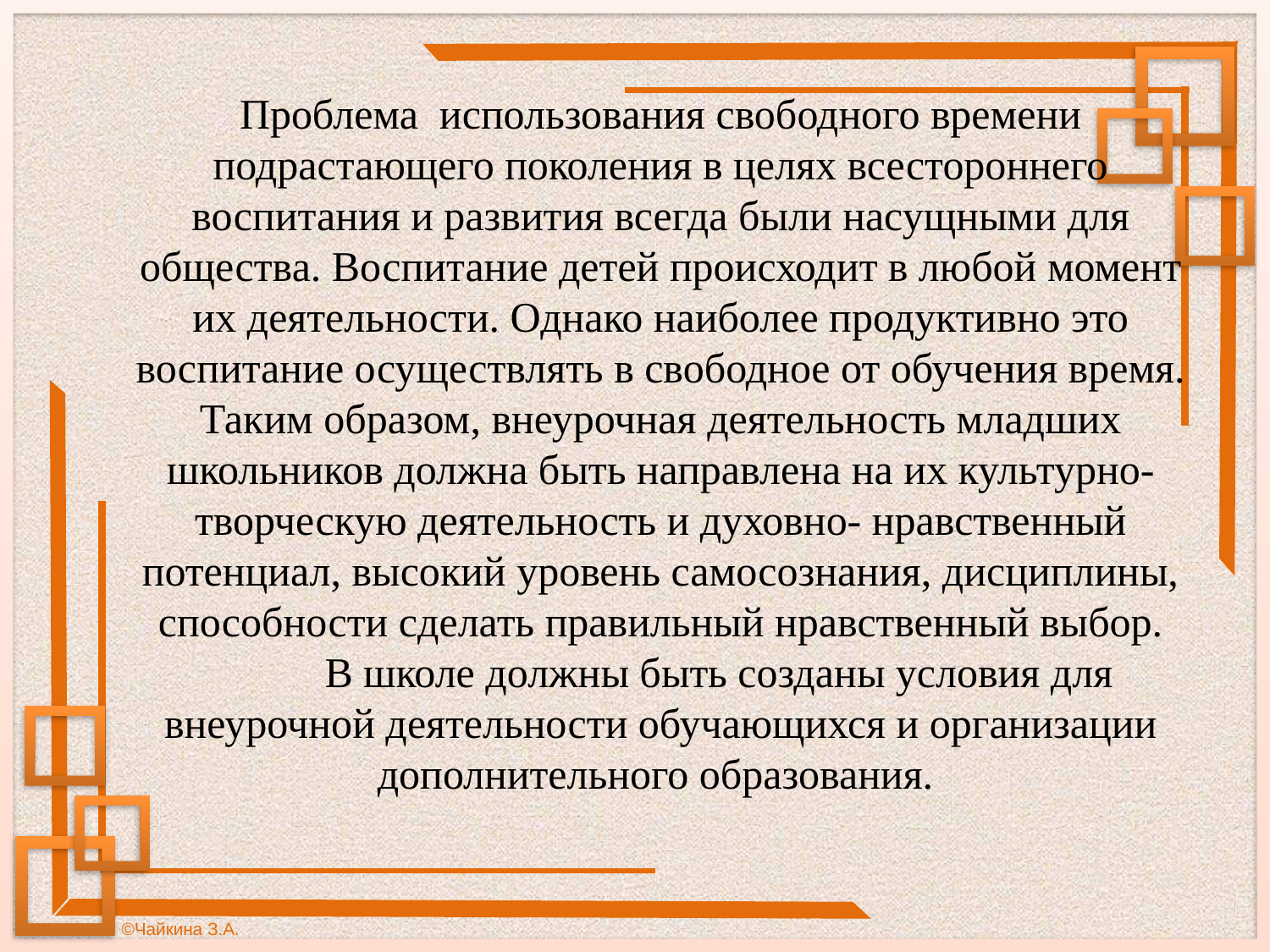

# Проблема  использования свободного времени подрастающего поколения в целях всестороннего воспитания и развития всегда были насущными для общества. Воспитание детей происходит в любой момент их деятельности. Однако наиболее продуктивно это воспитание осуществлять в свободное от обучения время. Таким образом, внеурочная деятельность младших школьников должна быть направлена на их культурно-творческую деятельность и духовно- нравственный потенциал, высокий уровень самосознания, дисциплины, способности сделать правильный нравственный выбор.            В школе должны быть созданы условия для внеурочной деятельности обучающихся и организации дополнительного образования.